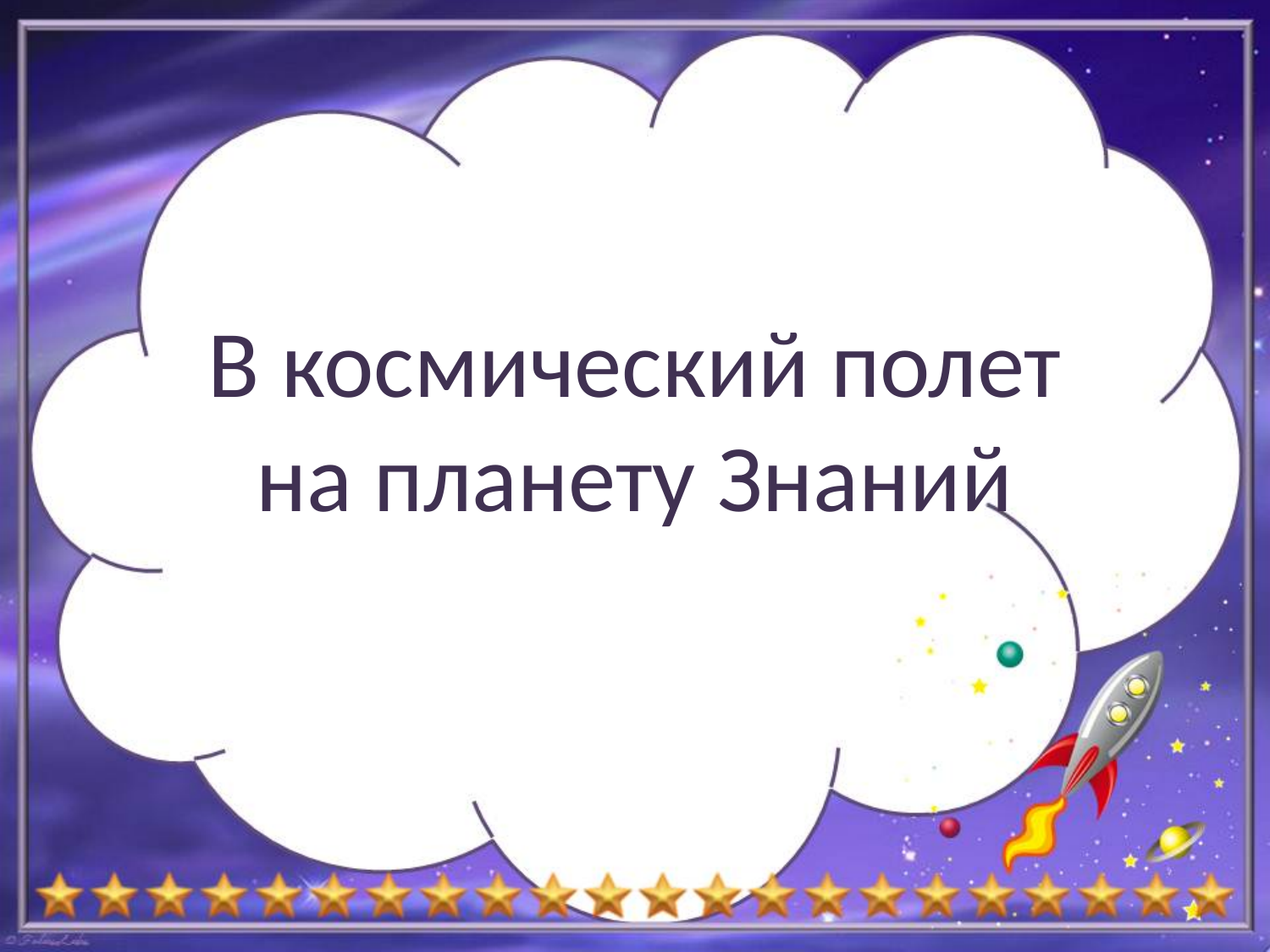

# В космический полет на планету Знаний